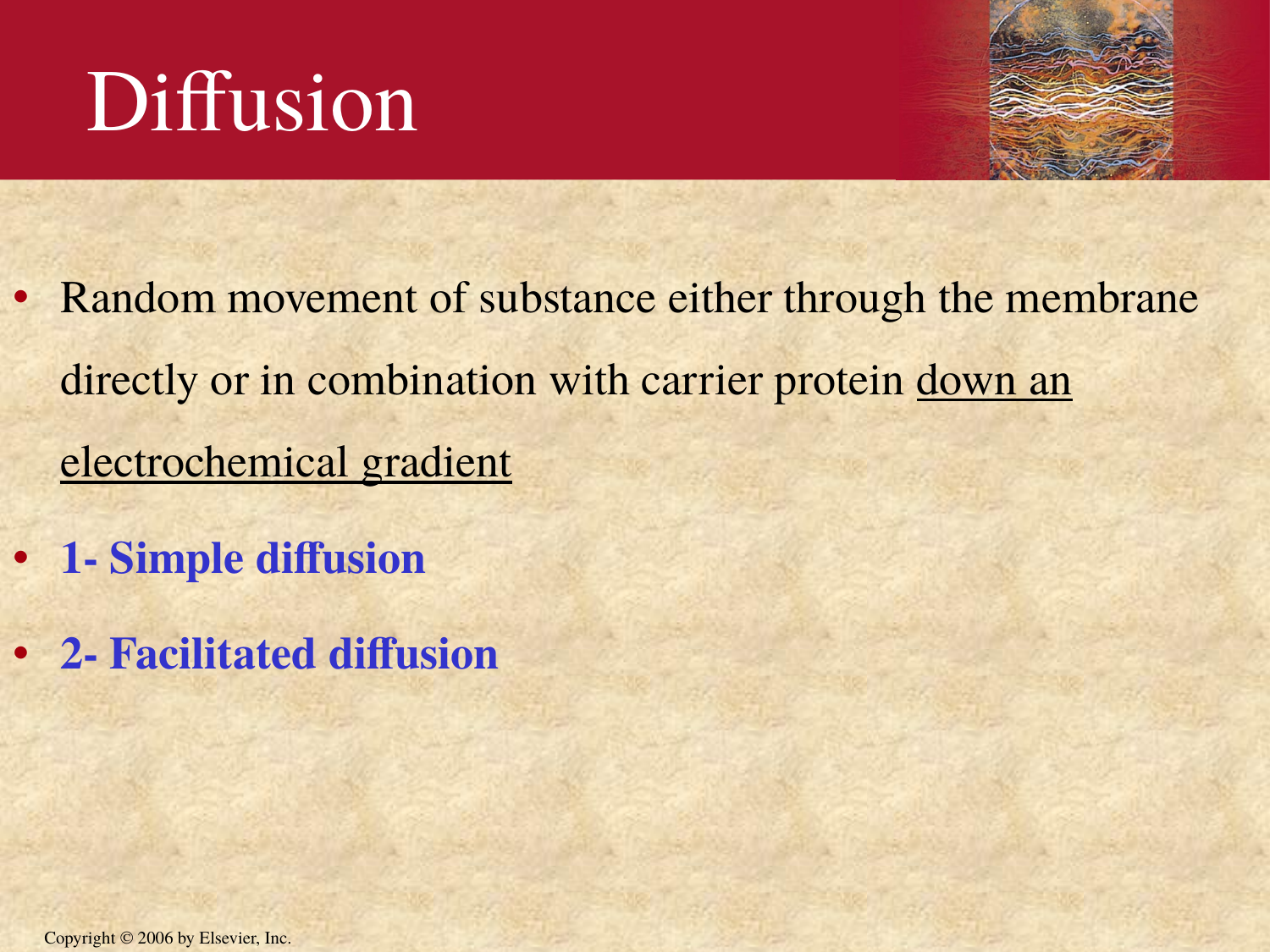

# Diffusion
Random movement of substance either through the membrane directly or in combination with carrier protein down an electrochemical gradient
1‐ Simple diffusion
2‐ Facilitated diffusion